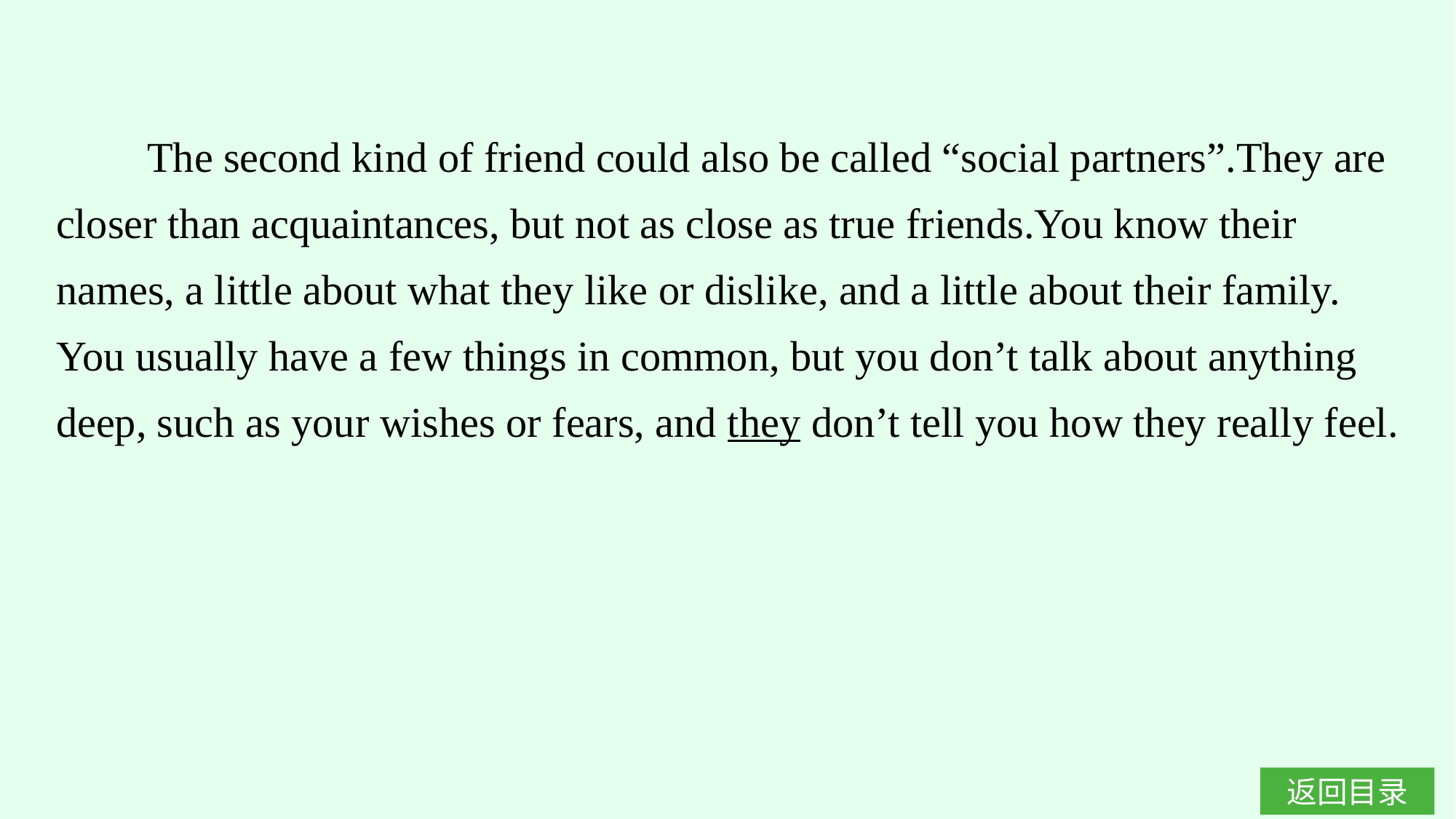

The second kind of friend could also be called “social partners”.They are closer than acquaintances, but not as close as true friends.You know their names, a little about what they like or dislike, and a little about their family. You usually have a few things in common, but you don’t talk about anything deep, such as your wishes or fears, and they don’t tell you how they really feel.